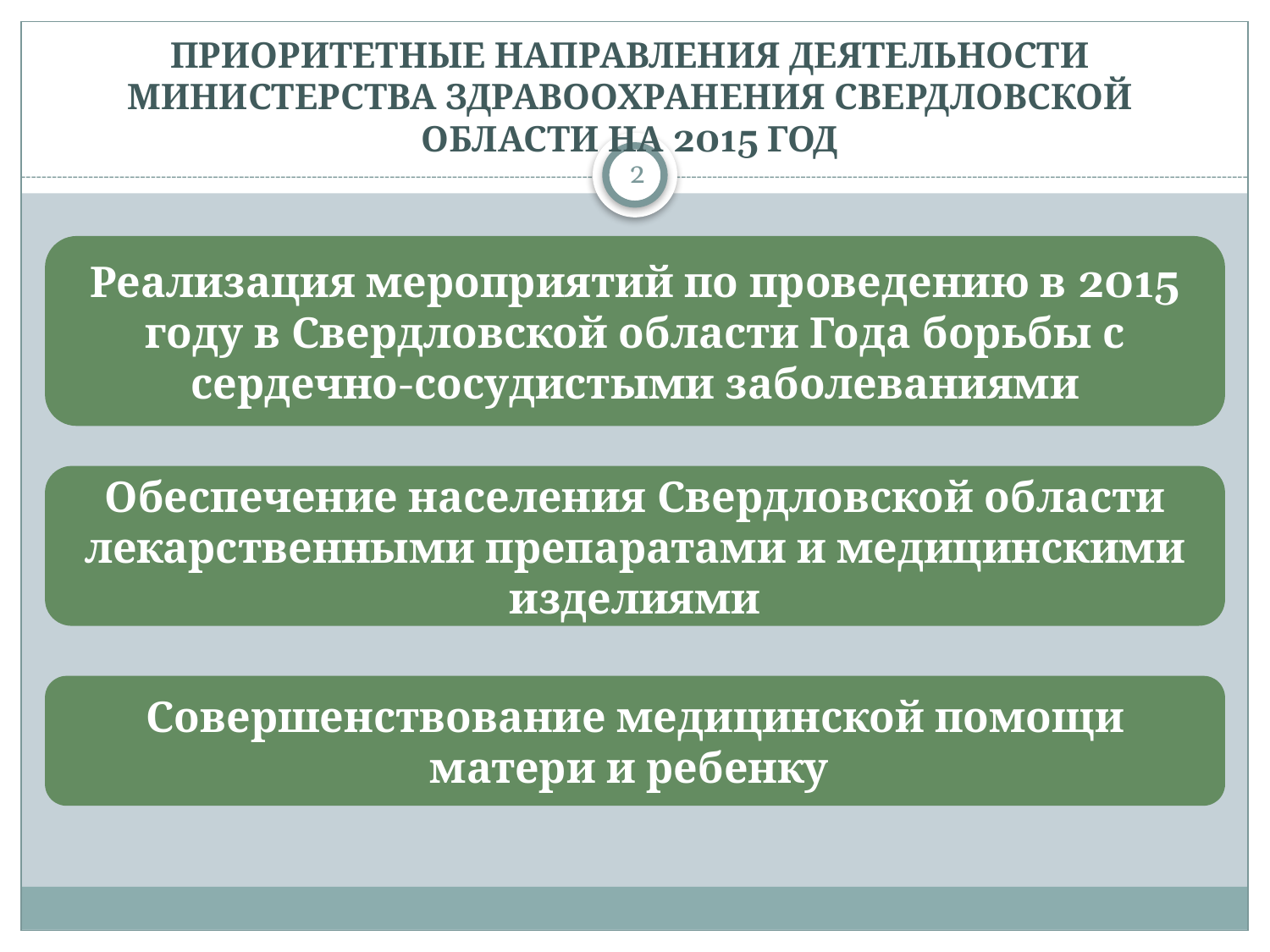

ПРИОРИТЕТНЫЕ НАПРАВЛЕНИЯ ДЕЯТЕЛЬНОСТИ МИНИСТЕРСТВА ЗДРАВООХРАНЕНИЯ СВЕРДЛОВСКОЙ ОБЛАСТИ НА 2015 ГОД
2
Реализация мероприятий по проведению в 2015 году в Свердловской области Года борьбы с сердечно-сосудистыми заболеваниями
Обеспечение населения Свердловской области лекарственными препаратами и медицинскими изделиями
Совершенствование медицинской помощи матери и ребенку